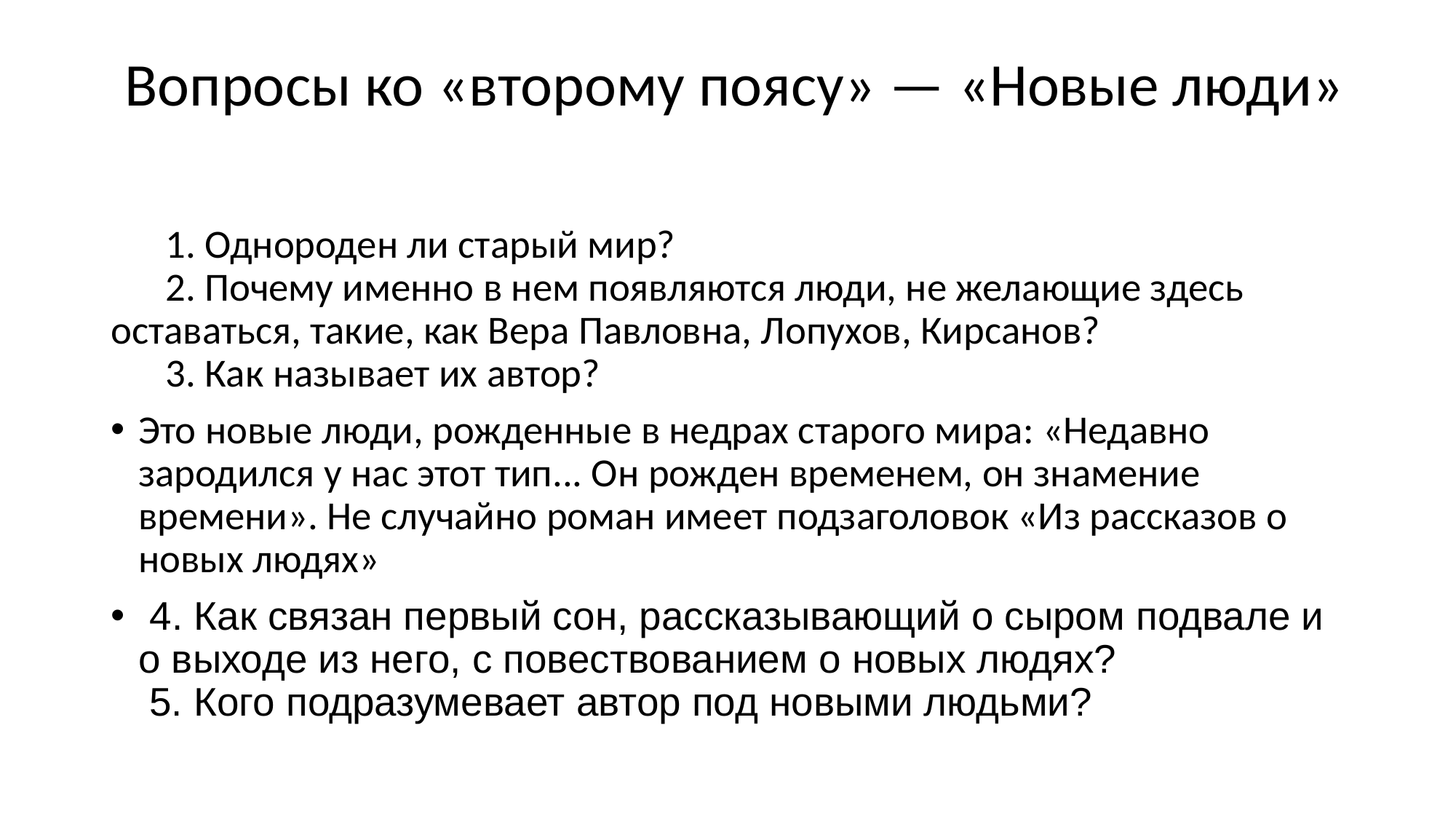

# Вопросы ко «второму поясу» — «Новые люди»
      1. Однороден ли старый мир?
      2. Почему именно в нем появляются люди, не желающие здесь оставаться, такие, как Вера Павловна, Лопухов, Кирсанов?
      3. Как называет их автор?
Это новые люди, рожденные в недрах старого мира: «Недавно зародился у нас этот тип... Он рожден временем, он знамение времени». Не случайно роман имеет подзаголовок «Из рассказов о новых людях»
 4. Как связан первый сон, рассказывающий о сыром подвале и о выходе из него, с повествованием о новых людях?
 5. Кого подразумевает автор под новыми людьми?